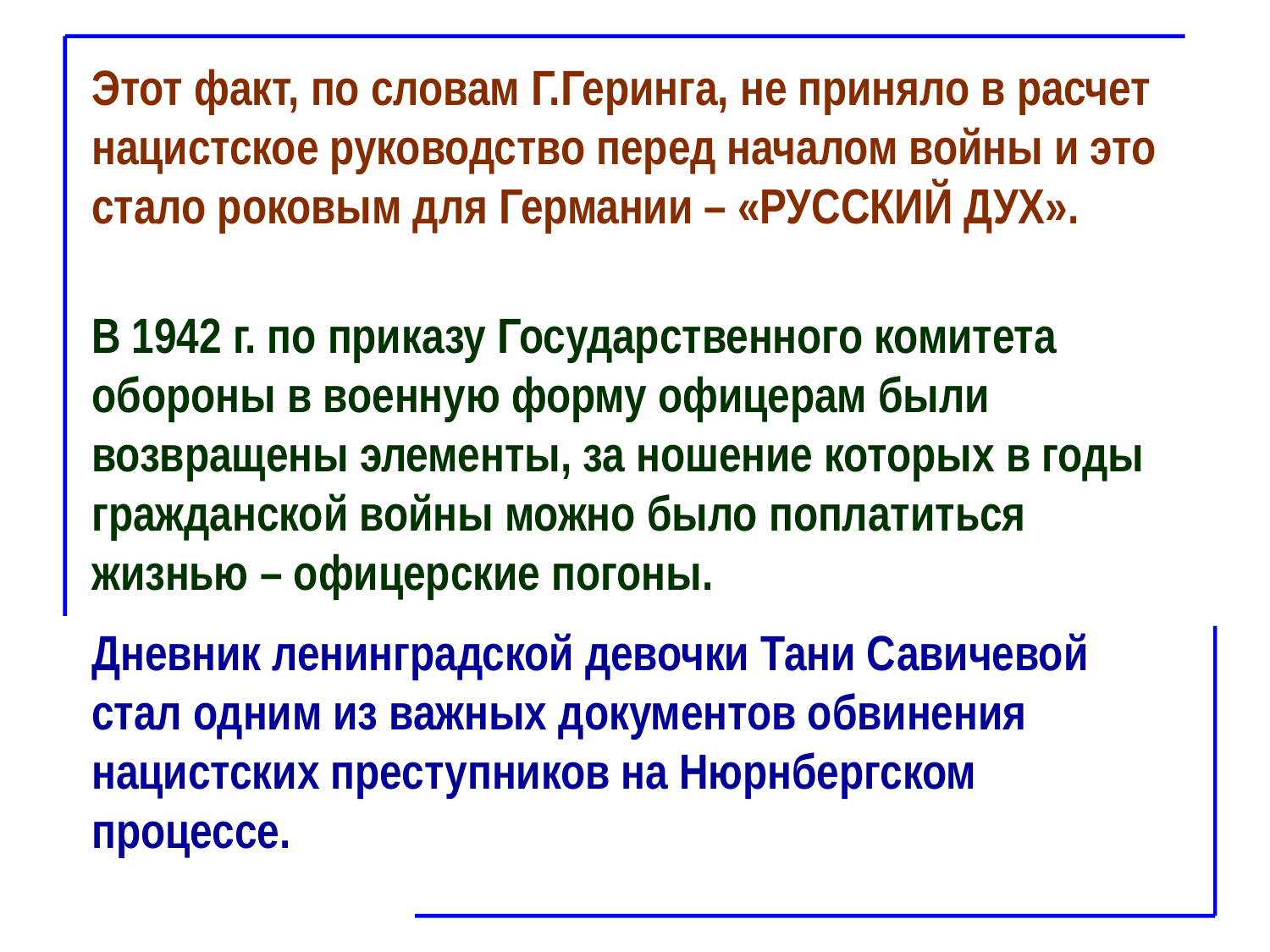

Этот факт, по словам Г.Геринга, не приняло в расчет нацистское руководство перед началом войны и это стало роковым для Германии – «РУССКИЙ ДУХ».
В 1942 г. по приказу Государственного комитета обороны в военную форму офицерам были возвращены элементы, за ношение которых в годы гражданской войны можно было поплатиться жизнью – офицерские погоны.
Дневник ленинградской девочки Тани Савичевой стал одним из важных документов обвинения нацистских преступников на Нюрнбергском процессе.